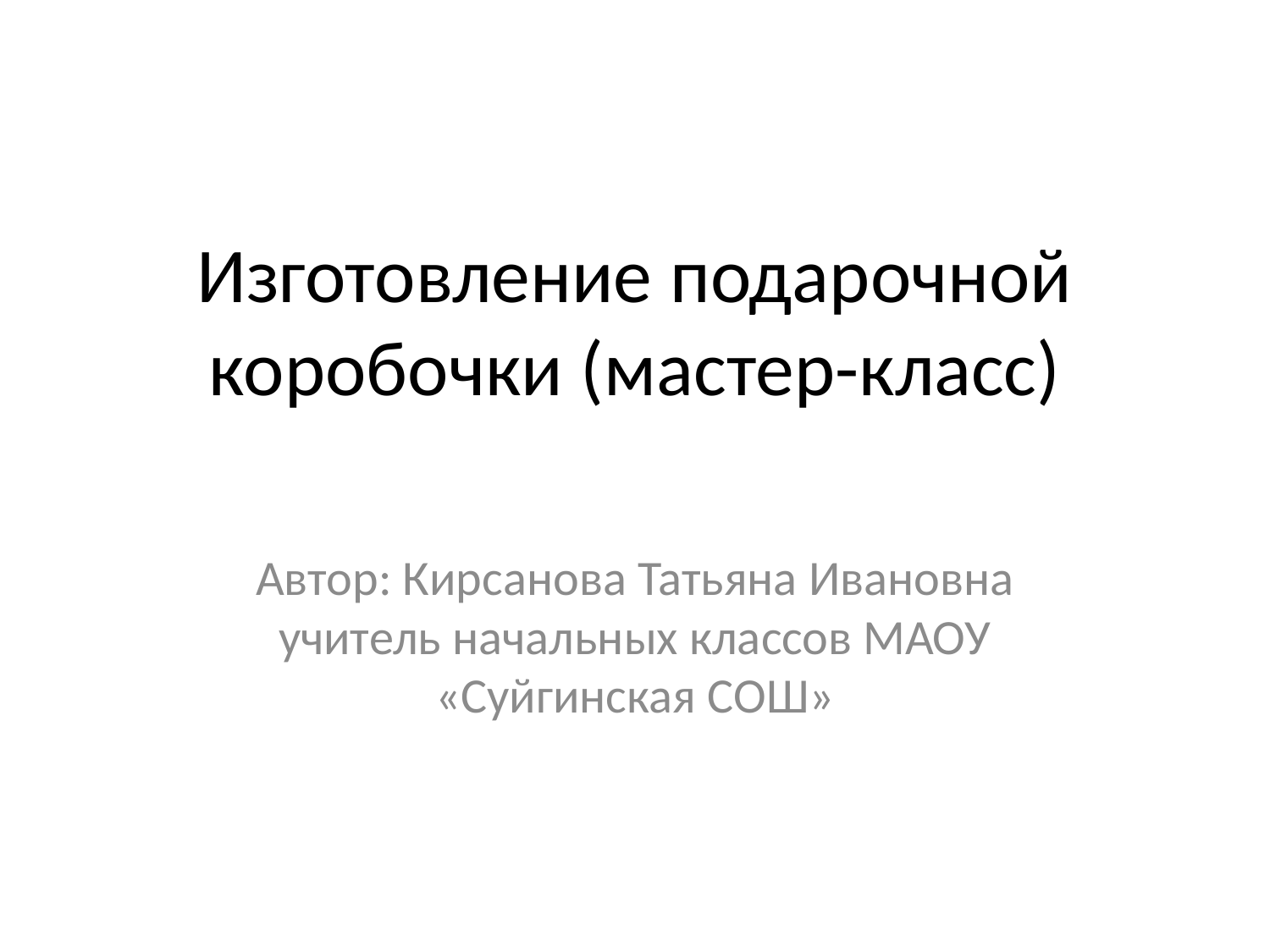

# Изготовление подарочной коробочки (мастер-класс)
Автор: Кирсанова Татьяна Ивановна учитель начальных классов МАОУ «Суйгинская СОШ»